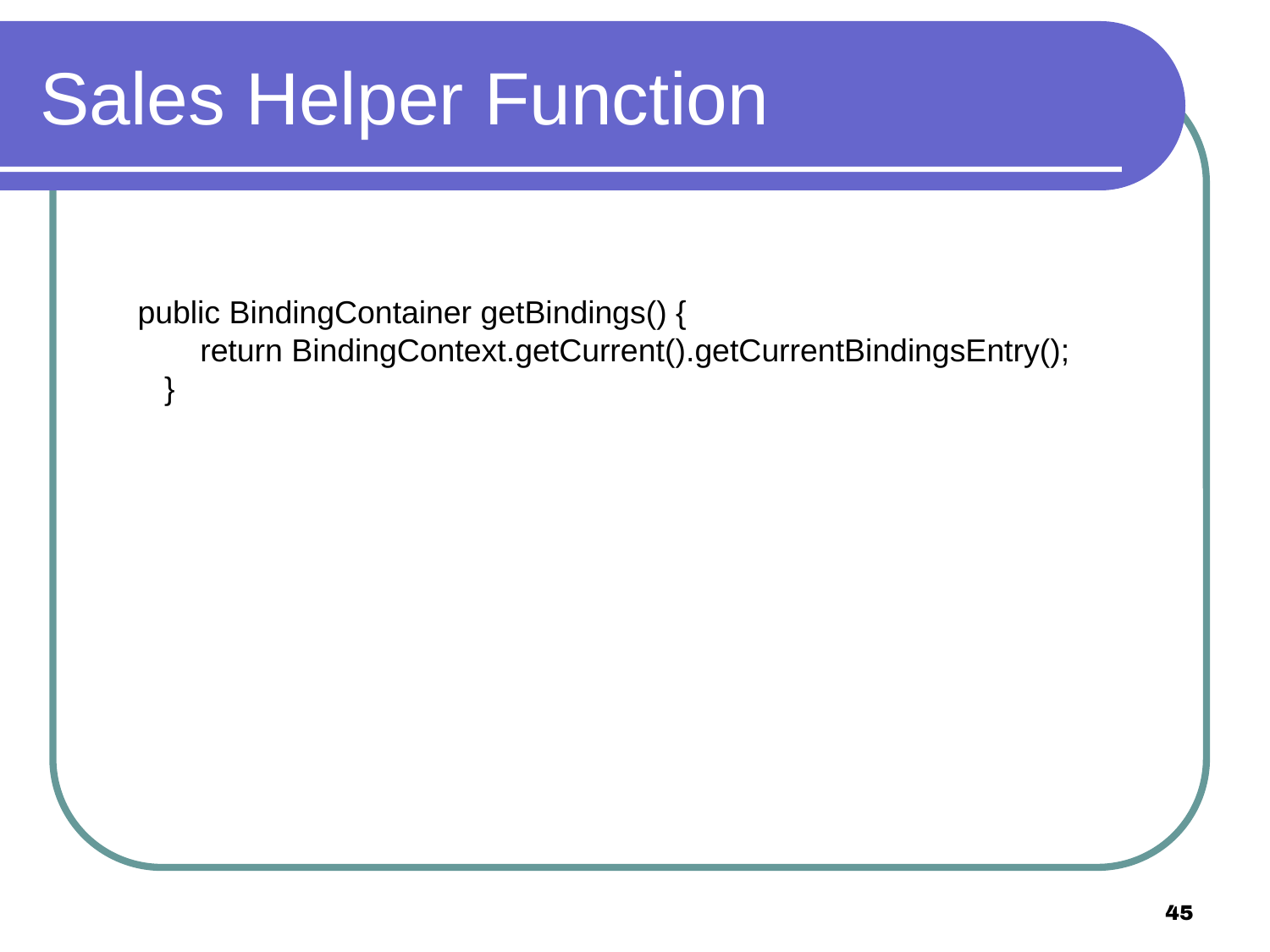

# Sales Helper Function
 public BindingContainer getBindings() {
        return BindingContext.getCurrent().getCurrentBindingsEntry();
    }
45